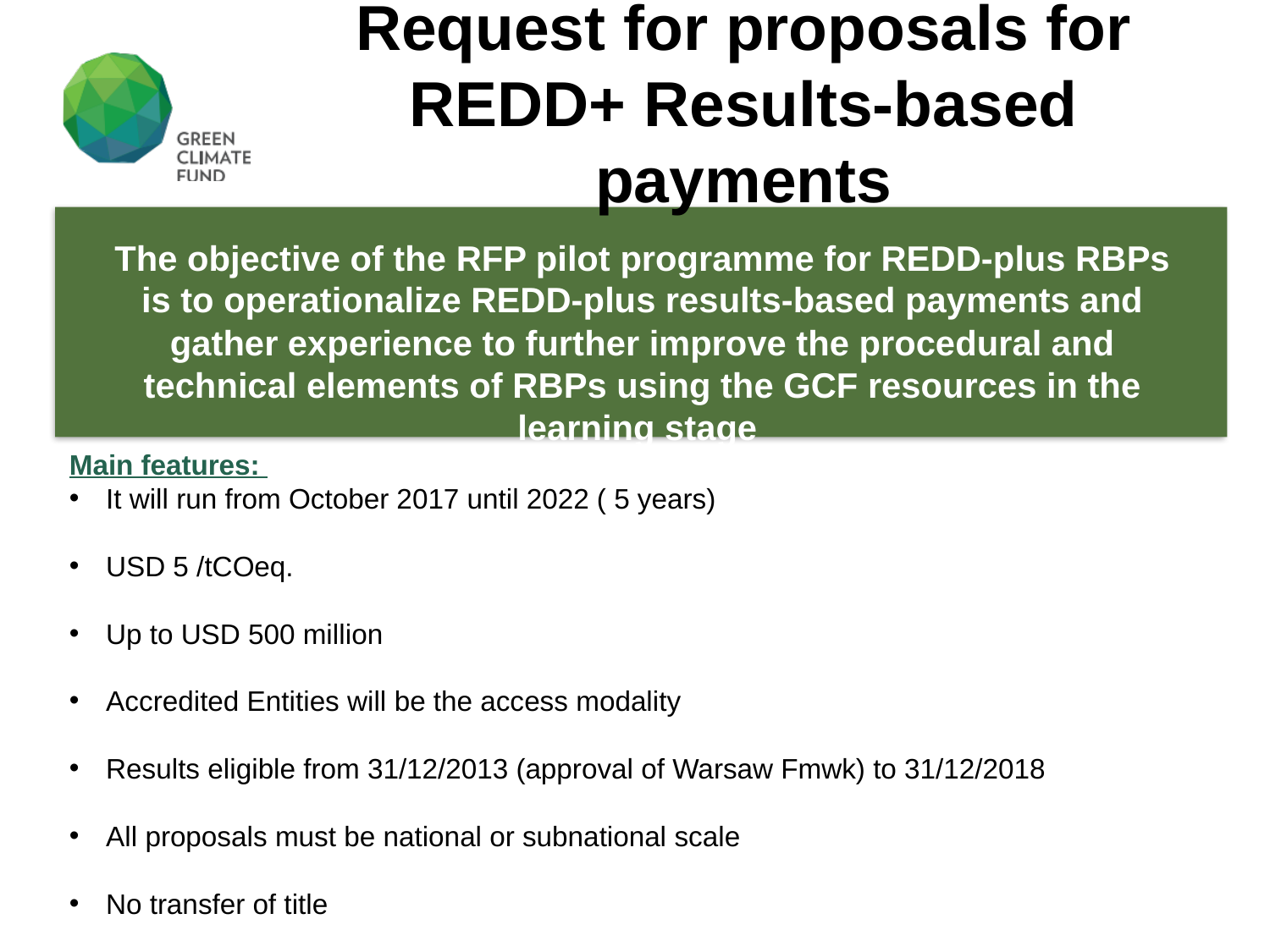

# Request for proposals for REDD+ Results-based payments

The objective of the RFP pilot programme for REDD-plus RBPs is to operationalize REDD-plus results-based payments and gather experience to further improve the procedural and technical elements of RBPs using the GCF resources in the learning stage
Main features:
It will run from October 2017 until 2022 ( 5 years)

USD 5 /tCOeq.

Up to USD 500 million

Accredited Entities will be the access modality

Results eligible from 31/12/2013 (approval of Warsaw Fmwk) to 31/12/2018

All proposals must be national or subnational scale

No transfer of title